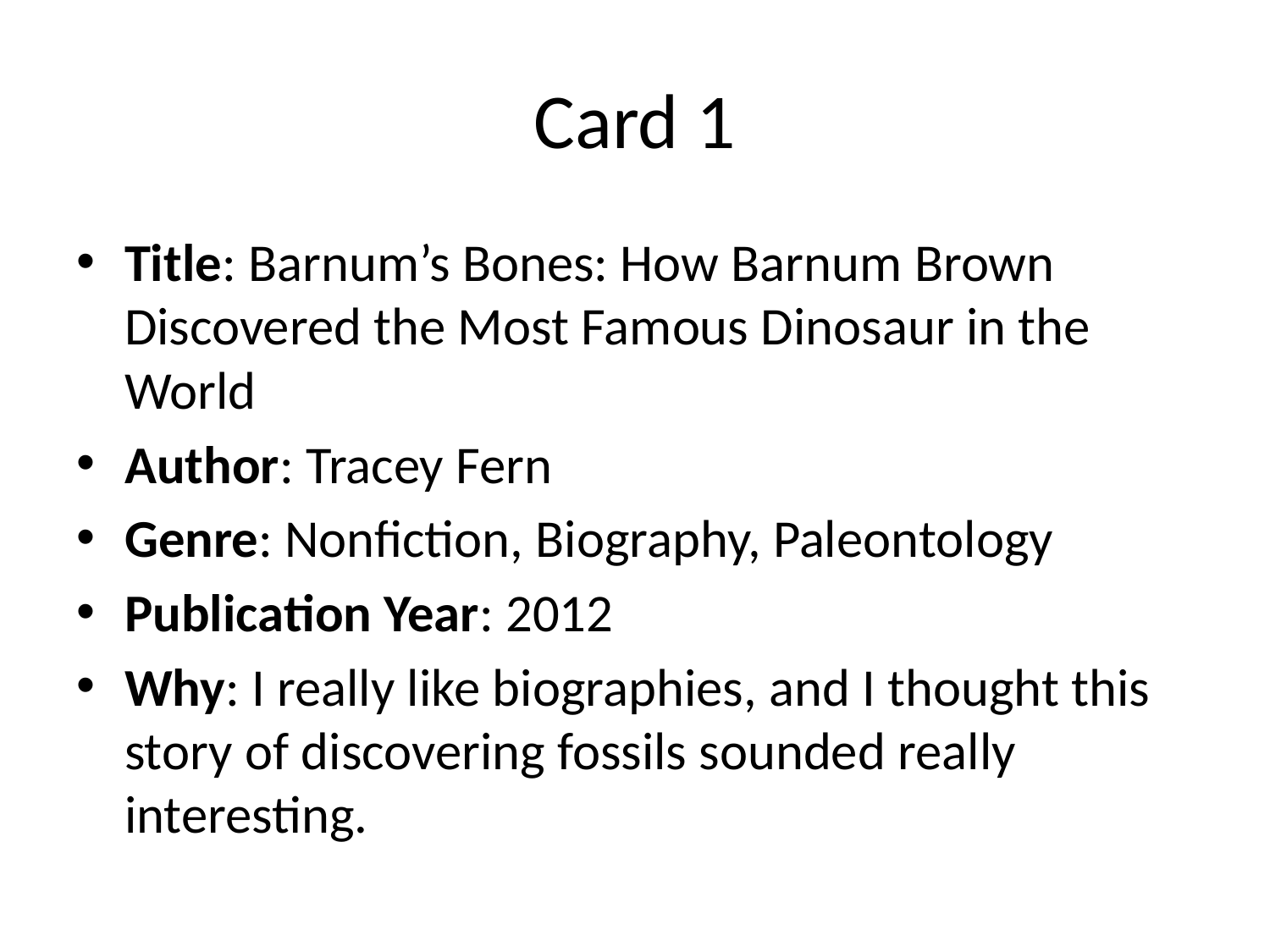

# Card 1
Title: Barnum’s Bones: How Barnum Brown Discovered the Most Famous Dinosaur in the World
Author: Tracey Fern
Genre: Nonfiction, Biography, Paleontology
Publication Year: 2012
Why: I really like biographies, and I thought this story of discovering fossils sounded really interesting.